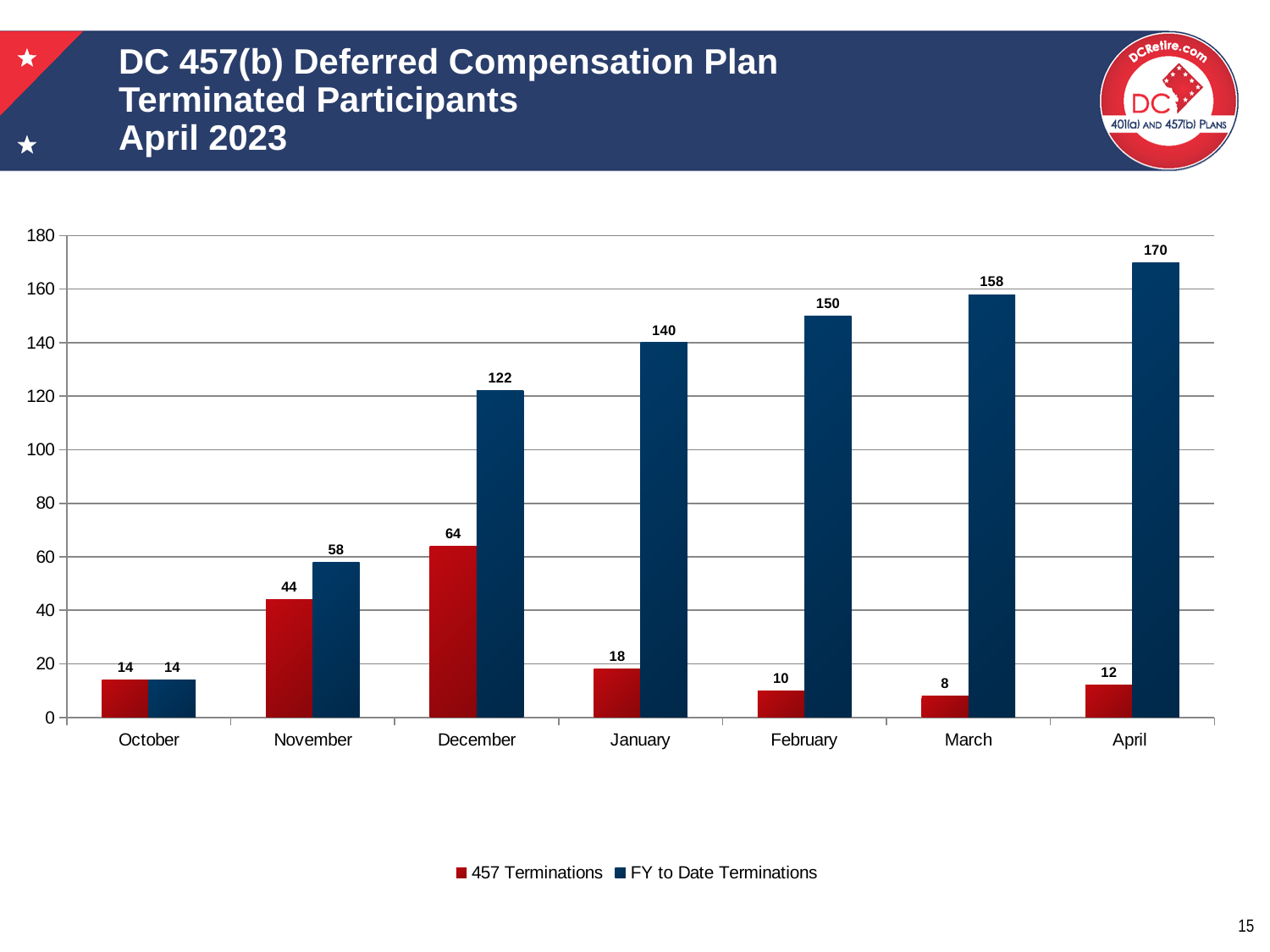

# DC 457(b) Deferred Compensation Plan Terminated Participants April 2023

### Chart

| Category | 457 Terminations | FY to Date Terminations |
|---|---|---|
| October | 14.0 | 14.0 |
| November | 44.0 | 58.0 |
| December | 64.0 | 122.0 |
| January | 18.0 | 140.0 |
| February | 10.0 | 150.0 |
| March | 8.0 | 158.0 |
| April  | 12.0 | 170.0 |